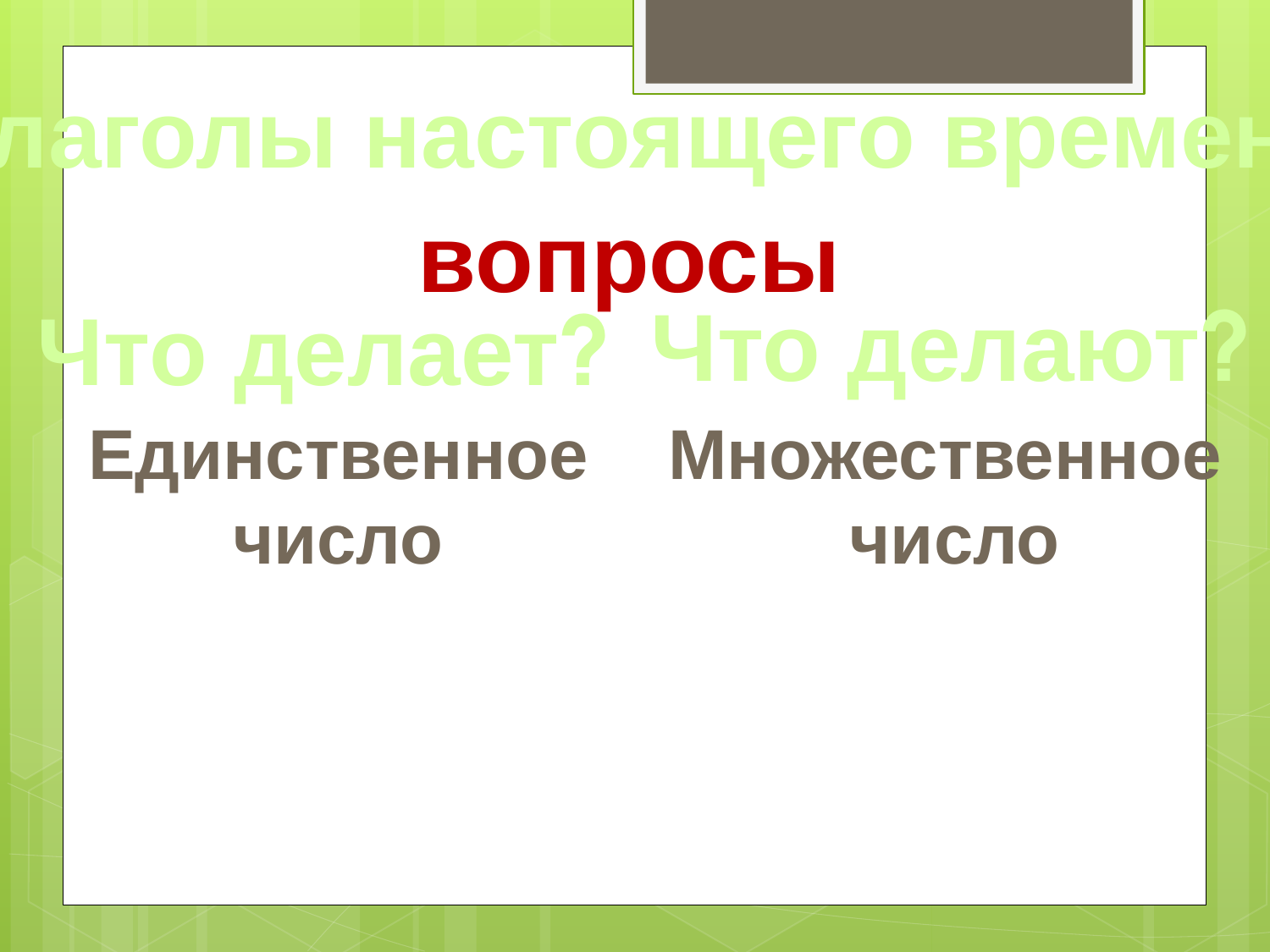

Глаголы настоящего времени
#
вопросы
Что делают?
Что делает?

Множественное
число
Единственное
число